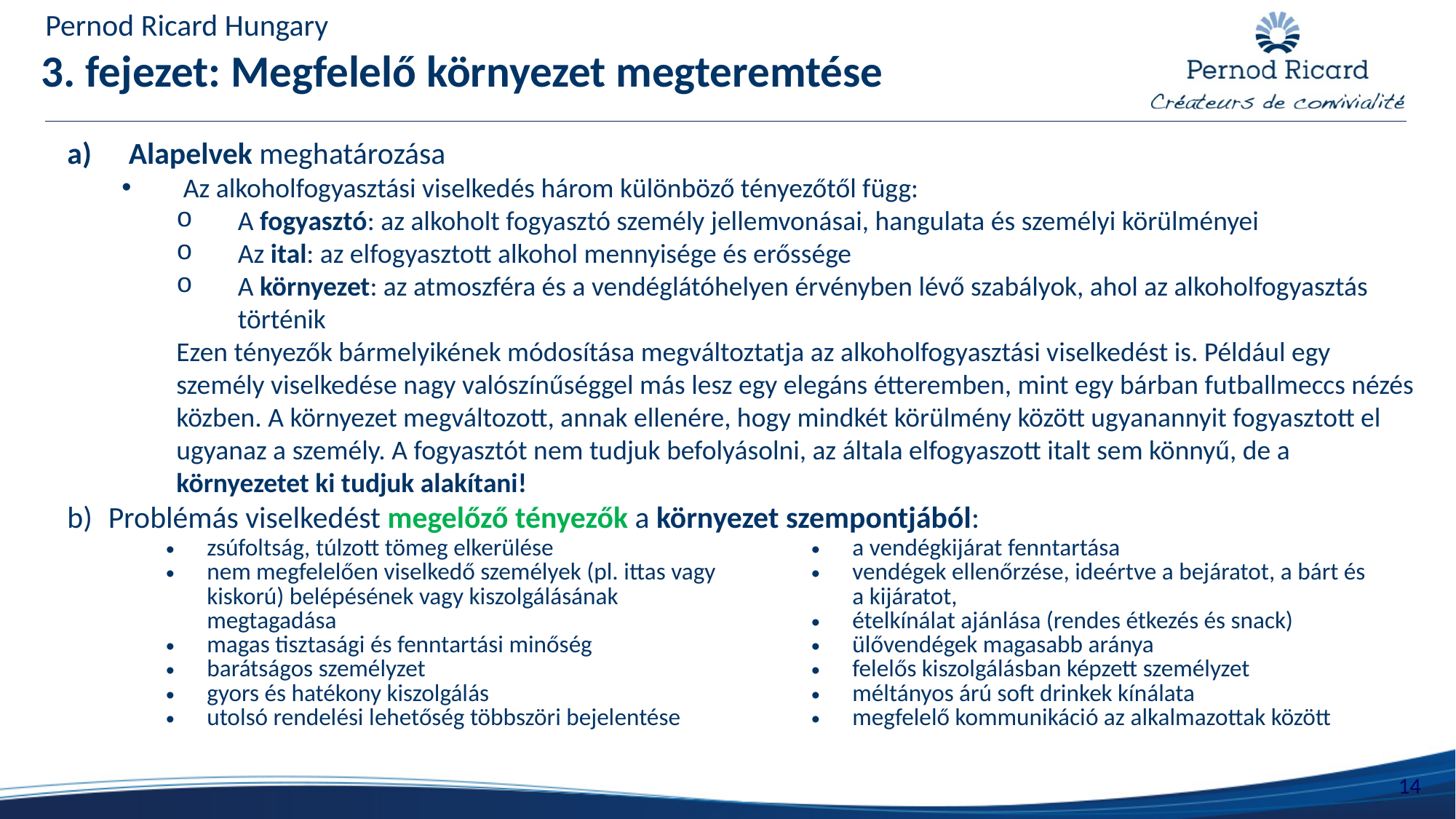

Pernod Ricard Hungary
# 3. fejezet: Megfelelő környezet megteremtése
Alapelvek meghatározása
Az alkoholfogyasztási viselkedés három különböző tényezőtől függ:
A fogyasztó: az alkoholt fogyasztó személy jellemvonásai, hangulata és személyi körülményei
Az ital: az elfogyasztott alkohol mennyisége és erőssége
A környezet: az atmoszféra és a vendéglátóhelyen érvényben lévő szabályok, ahol az alkoholfogyasztás történik
Ezen tényezők bármelyikének módosítása megváltoztatja az alkoholfogyasztási viselkedést is. Például egy személy viselkedése nagy valószínűséggel más lesz egy elegáns étteremben, mint egy bárban futballmeccs nézés közben. A környezet megváltozott, annak ellenére, hogy mindkét körülmény között ugyanannyit fogyasztott el ugyanaz a személy. A fogyasztót nem tudjuk befolyásolni, az általa elfogyaszott italt sem könnyű, de a környezetet ki tudjuk alakítani!
Problémás viselkedést megelőző tényezők a környezet szempontjából:
| zsúfoltság, túlzott tömeg elkerülése nem megfelelően viselkedő személyek (pl. ittas vagy kiskorú) belépésének vagy kiszolgálásának megtagadása magas tisztasági és fenntartási minőség barátságos személyzet gyors és hatékony kiszolgálás utolsó rendelési lehetőség többszöri bejelentése | a vendégkijárat fenntartása vendégek ellenőrzése, ideértve a bejáratot, a bárt és a kijáratot, ételkínálat ajánlása (rendes étkezés és snack) ülővendégek magasabb aránya felelős kiszolgálásban képzett személyzet méltányos árú soft drinkek kínálata megfelelő kommunikáció az alkalmazottak között |
| --- | --- |
14
14